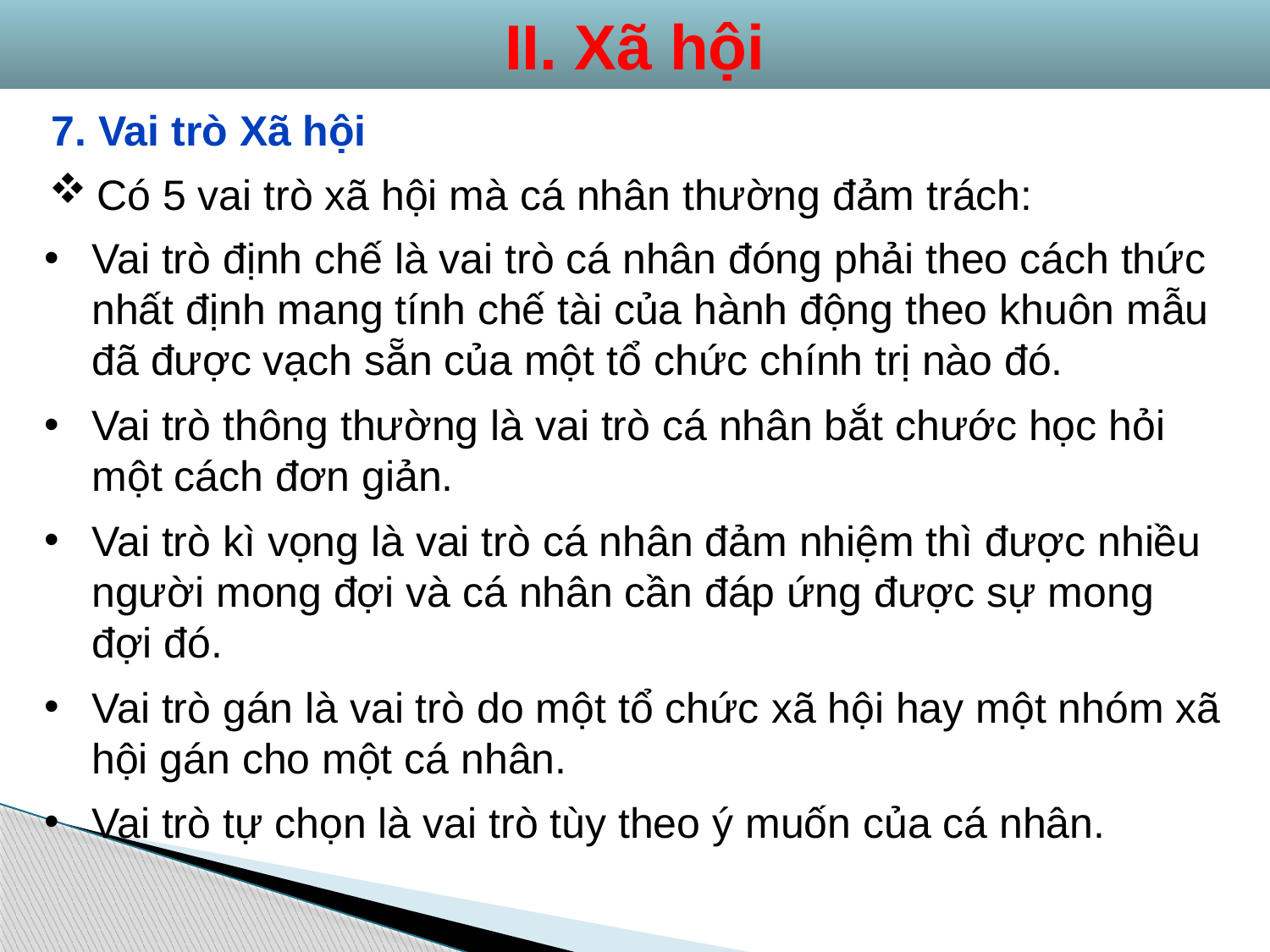

II. Xã hội
7. Vai trò Xã hội
Có 5 vai trò xã hội mà cá nhân thường đảm trách:
Vai trò định chế là vai trò cá nhân đóng phải theo cách thức nhất định mang tính chế tài của hành động theo khuôn mẫu đã được vạch sẵn của một tổ chức chính trị nào đó.
Vai trò thông thường là vai trò cá nhân bắt chước học hỏi một cách đơn giản.
Vai trò kì vọng là vai trò cá nhân đảm nhiệm thì được nhiều người mong đợi và cá nhân cần đáp ứng được sự mong đợi đó.
Vai trò gán là vai trò do một tổ chức xã hội hay một nhóm xã hội gán cho một cá nhân.
Vai trò tự chọn là vai trò tùy theo ý muốn của cá nhân.